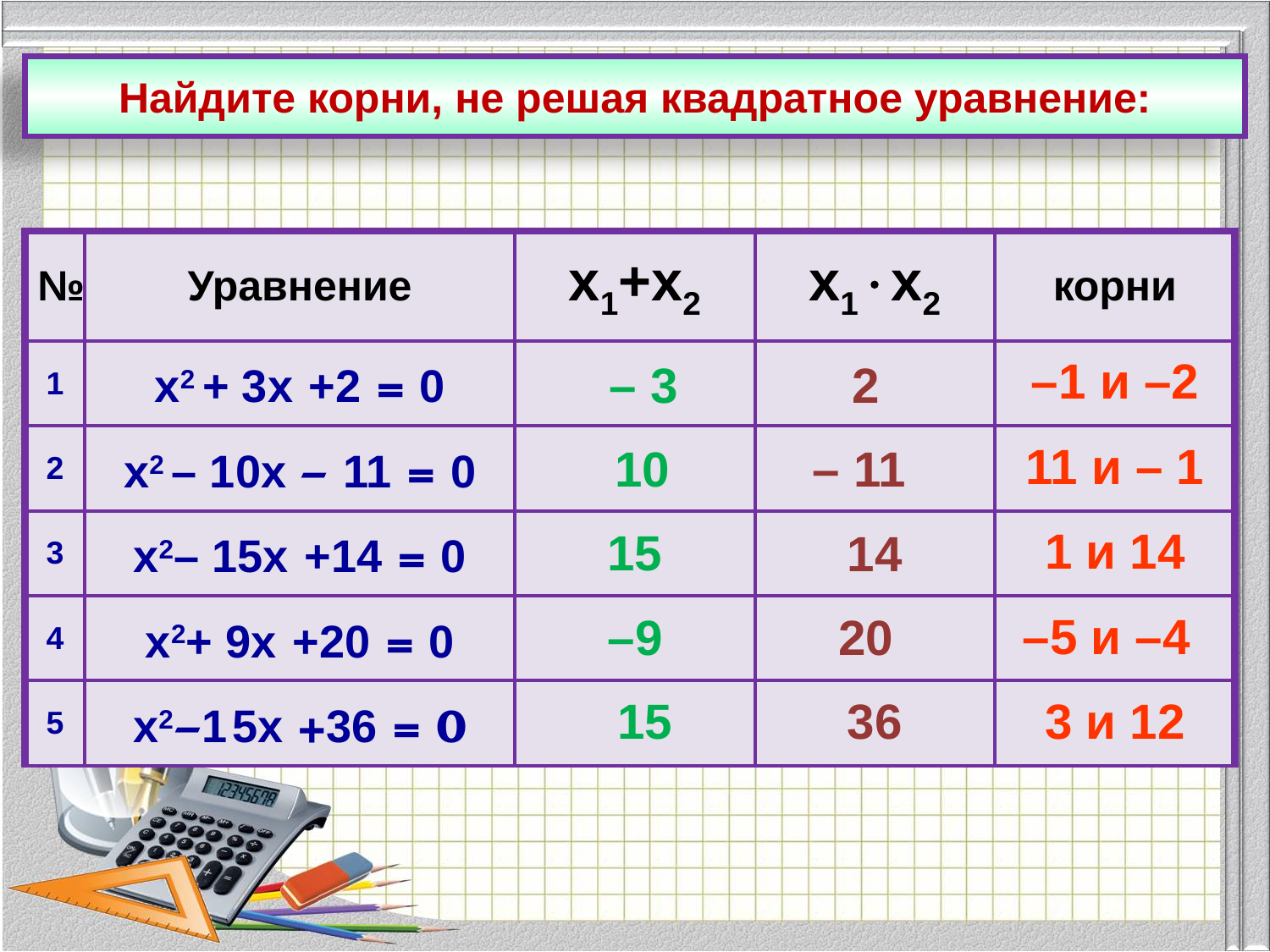

Найдите корни, не решая квадратное уравнение:
| № | Уравнение | х1+х2 | х1⋅х2 | корни |
| --- | --- | --- | --- | --- |
| 1 | х2 + 3х +2 = 0 |  |  |  |
| 2 | х2 – 10х – 11 = 0 |  |  |  |
| 3 | х2– 15х +14 = 0 |  |  |  |
| 4 | х2+ 9х +20 = 0 |  |  |  |
| 5 | х2–15х +36 = 0 |  |  |  |
–1 и –2
– 3
2
11 и – 1
10
– 11
1 и 14
15
14
–5 и –4
–9
20
15
36
3 и 12